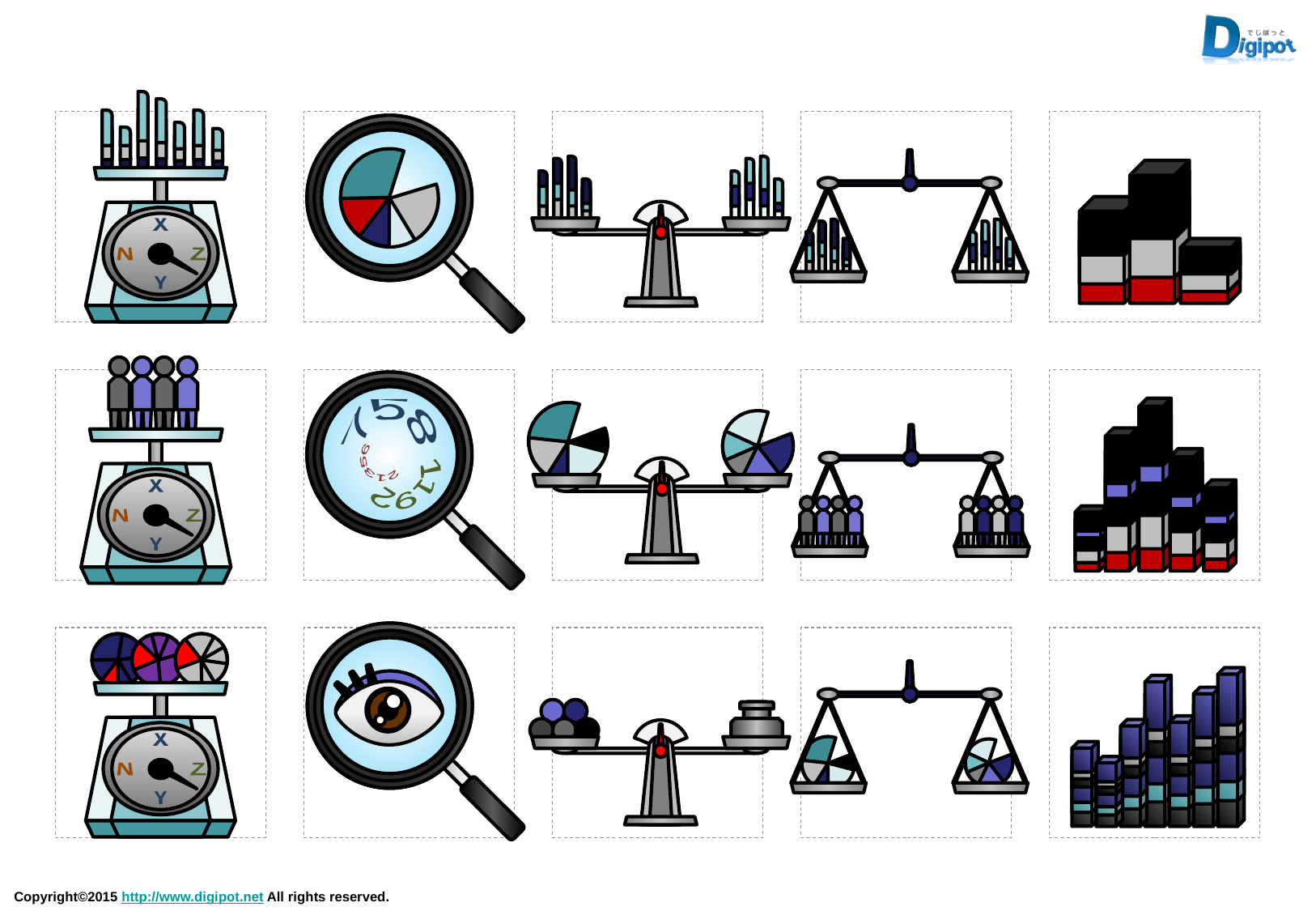

x

N
Z
Y

x

N
Z
Y

758
21356
1192

x

N
Z
Y